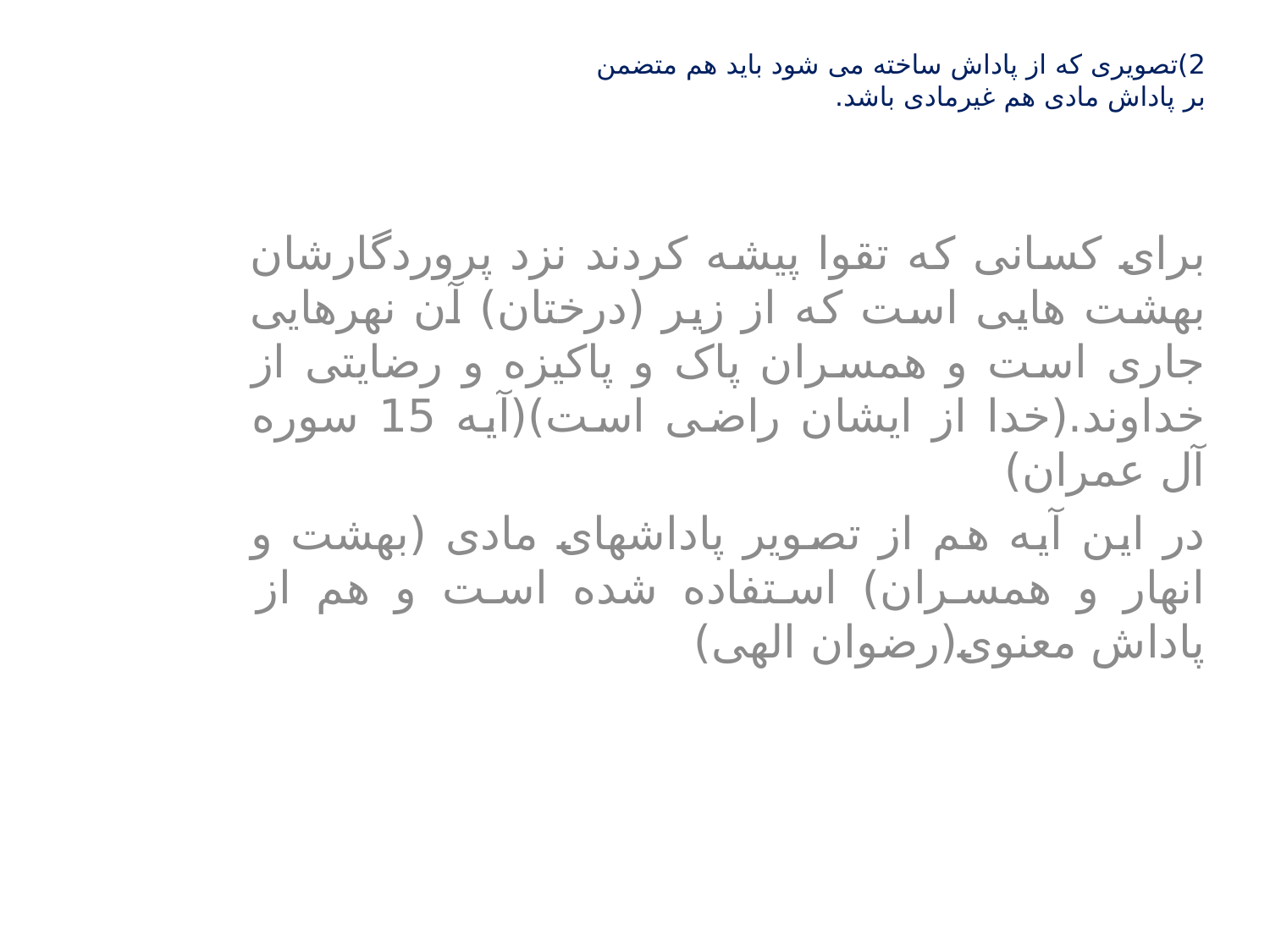

# 2)تصویری که از پاداش ساخته می شود باید هم متضمن بر پاداش مادی هم غیرمادی باشد.
برای کسانی که تقوا پیشه کردند نزد پروردگارشان بهشت هایی است که از زیر (درختان) آن نهرهایی جاری است و همسران پاک و پاکیزه و رضایتی از خداوند.(خدا از ایشان راضی است)(آیه 15 سوره آل عمران)
در این آیه هم از تصویر پاداشهای مادی (بهشت و انهار و همسران) استفاده شده است و هم از پاداش معنوی(رضوان الهی)